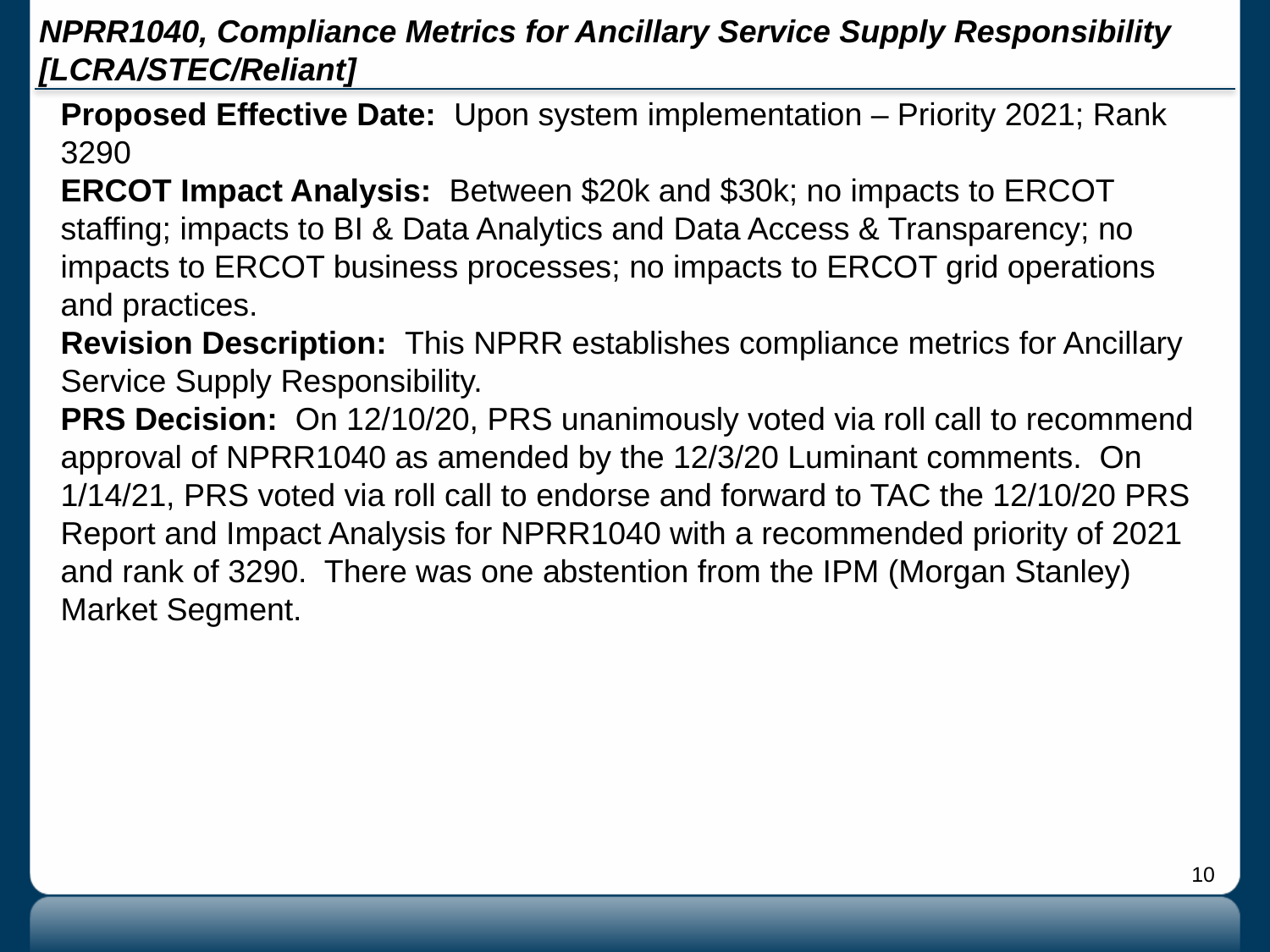

# NPRR1040, Compliance Metrics for Ancillary Service Supply Responsibility [LCRA/STEC/Reliant]
Proposed Effective Date:  Upon system implementation – Priority 2021; Rank 3290
ERCOT Impact Analysis:  Between $20k and $30k; no impacts to ERCOT staffing; impacts to BI & Data Analytics and Data Access & Transparency; no impacts to ERCOT business processes; no impacts to ERCOT grid operations and practices.
Revision Description:  This NPRR establishes compliance metrics for Ancillary Service Supply Responsibility.
PRS Decision:  On 12/10/20, PRS unanimously voted via roll call to recommend approval of NPRR1040 as amended by the 12/3/20 Luminant comments.  On 1/14/21, PRS voted via roll call to endorse and forward to TAC the 12/10/20 PRS Report and Impact Analysis for NPRR1040 with a recommended priority of 2021 and rank of 3290.  There was one abstention from the IPM (Morgan Stanley) Market Segment.